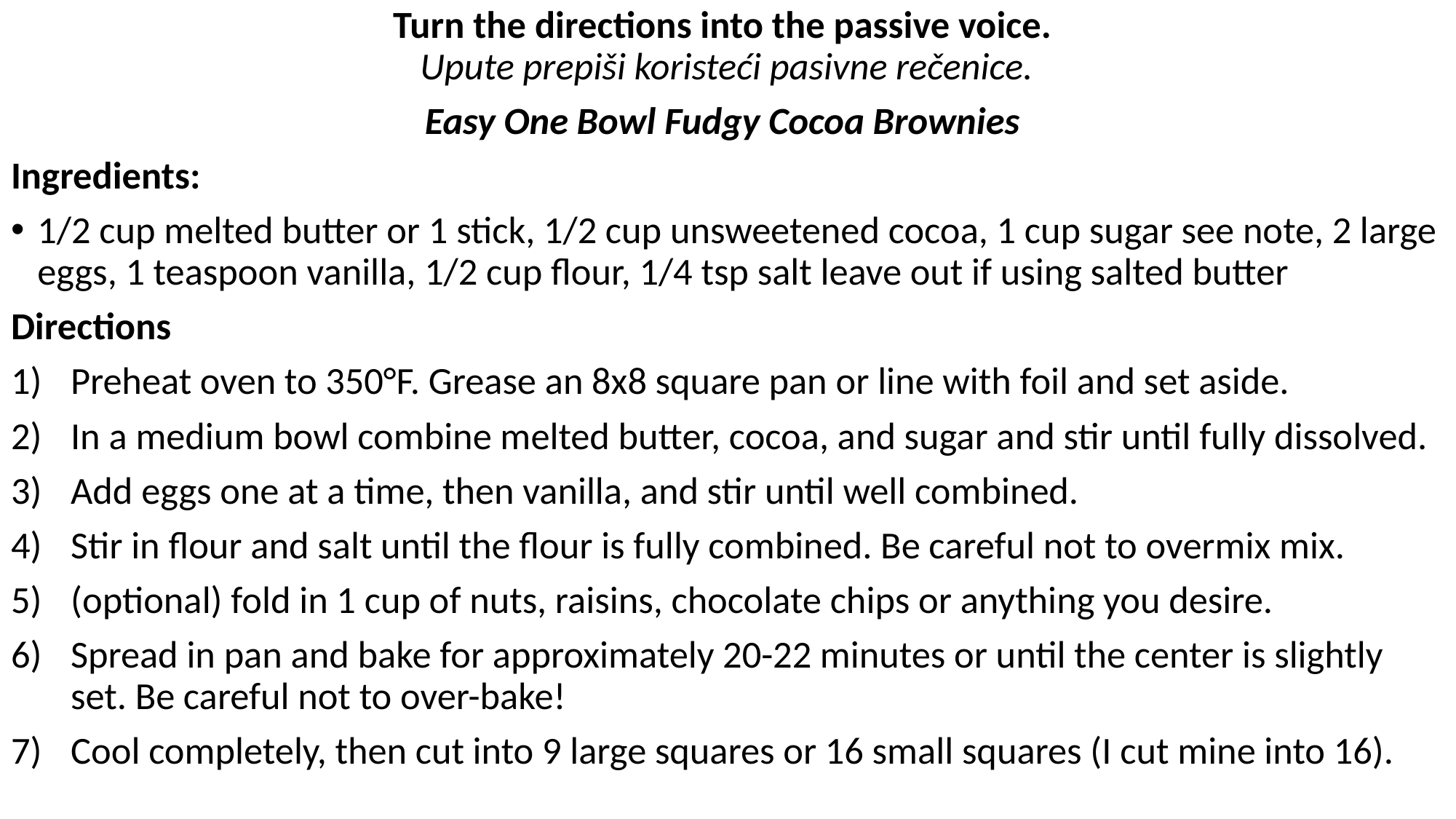

Turn the directions into the passive voice.
Upute prepiši koristeći pasivne rečenice.
Easy One Bowl Fudgy Cocoa Brownies
Ingredients:
1/2 cup melted butter or 1 stick, 1/2 cup unsweetened cocoa, 1 cup sugar see note, 2 large eggs, 1 teaspoon vanilla, 1/2 cup flour, 1/4 tsp salt leave out if using salted butter
Directions
Preheat oven to 350°F. Grease an 8x8 square pan or line with foil and set aside.
In a medium bowl combine melted butter, cocoa, and sugar and stir until fully dissolved.
Add eggs one at a time, then vanilla, and stir until well combined.
Stir in flour and salt until the flour is fully combined. Be careful not to overmix mix.
(optional) fold in 1 cup of nuts, raisins, chocolate chips or anything you desire.
Spread in pan and bake for approximately 20-22 minutes or until the center is slightly set. Be careful not to over-bake!
Cool completely, then cut into 9 large squares or 16 small squares (I cut mine into 16).